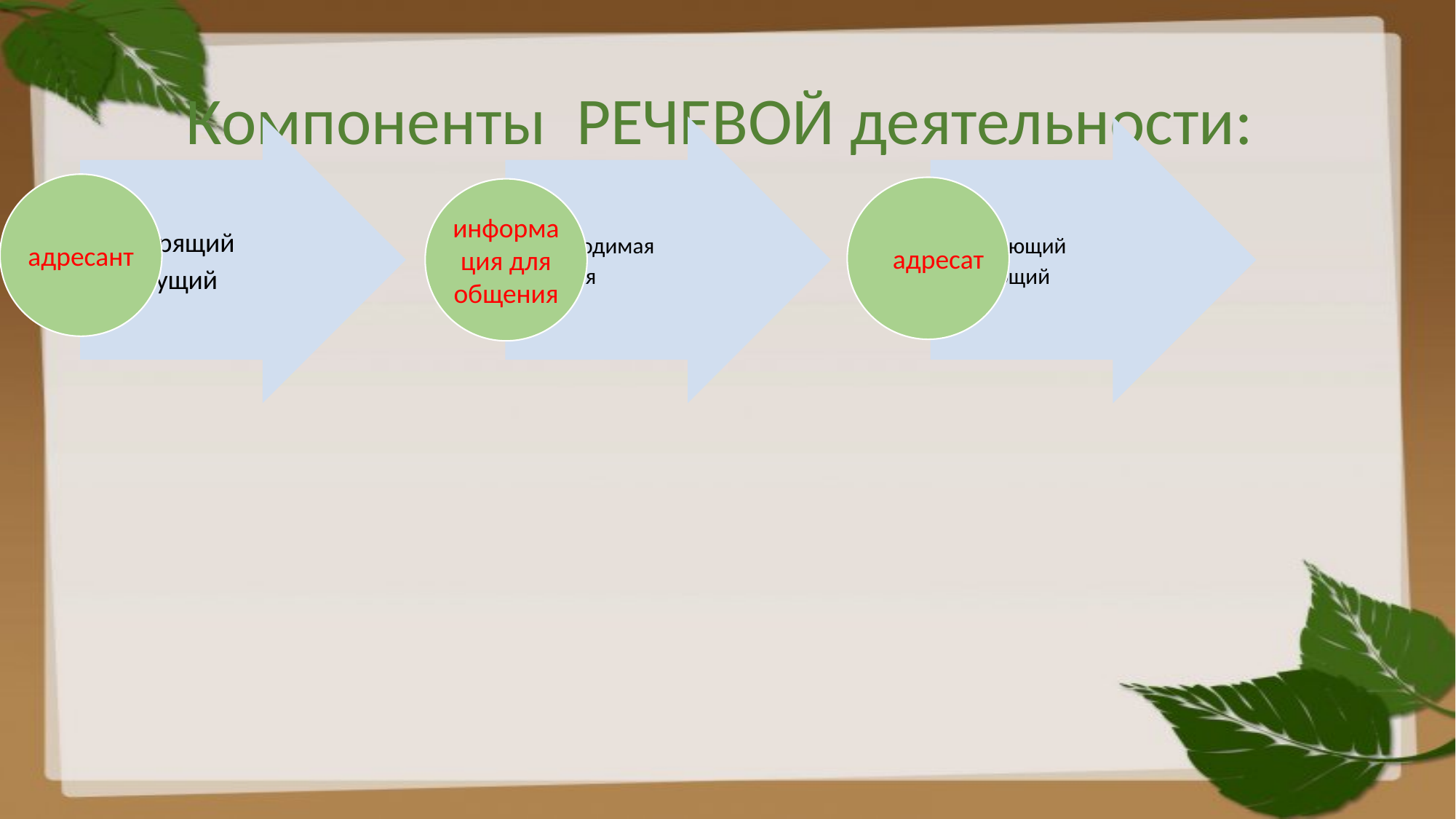

# Компоненты  РЕЧЕВОЙ деятельности:
говорящий
пишущий
адресант
необходимая
нужная
информация для общения
слушающий
читающий
адресат